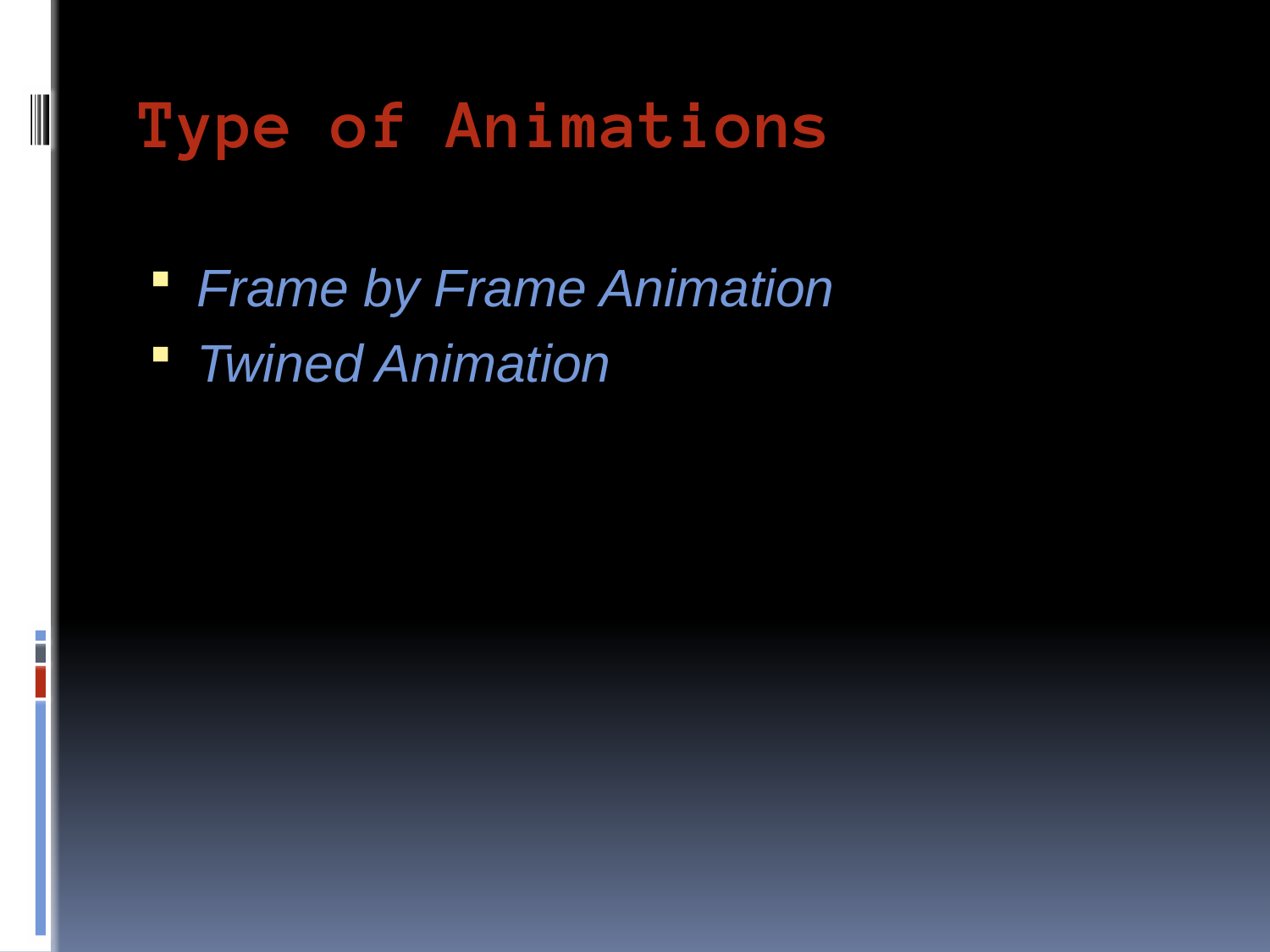

# Type of Animations
Frame by Frame Animation
Twined Animation